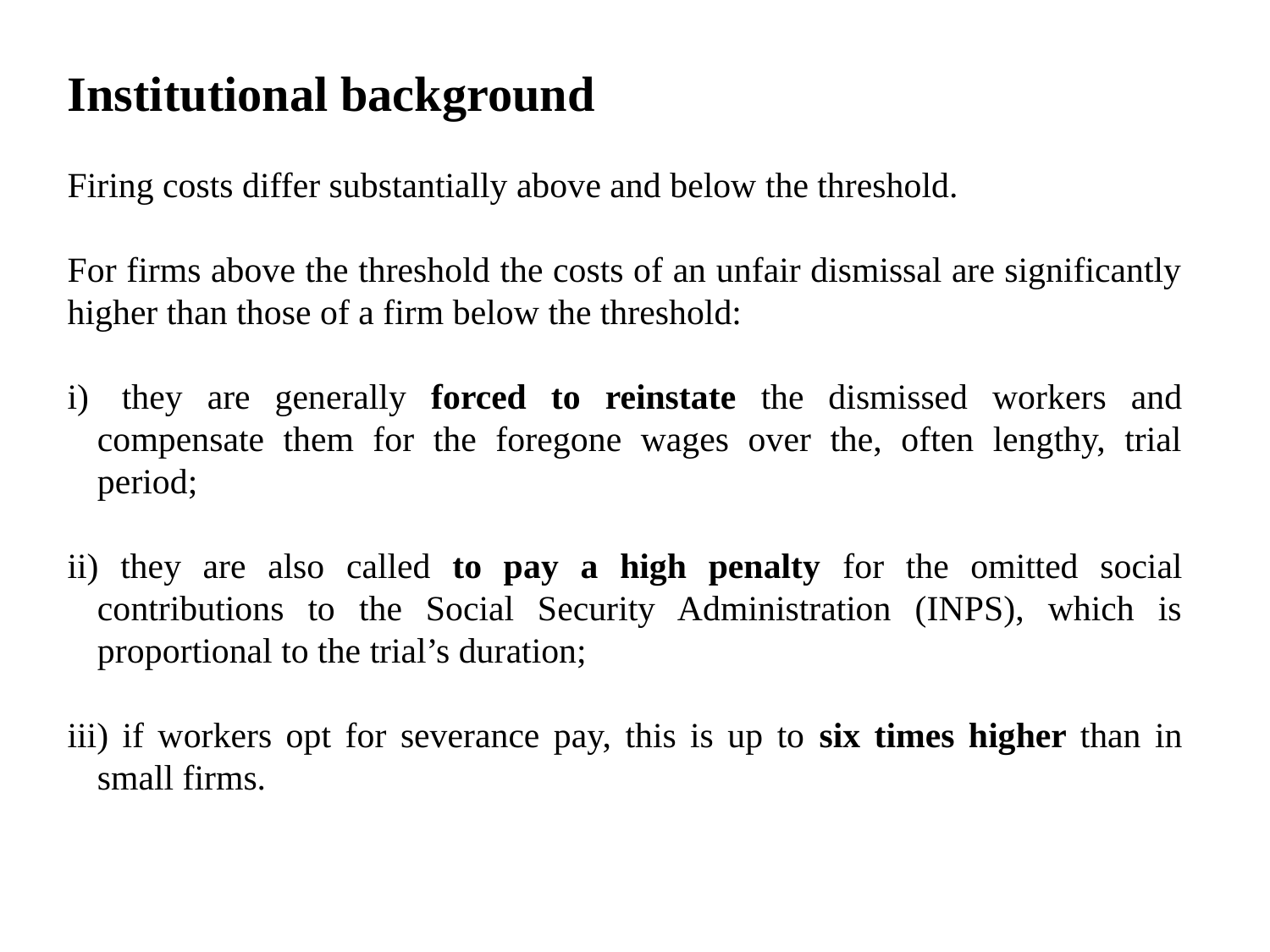

Institutional background
Firing costs differ substantially above and below the threshold.

For firms above the threshold the costs of an unfair dismissal are significantly higher than those of a firm below the threshold:

 they are generally forced to reinstate the dismissed workers and compensate them for the foregone wages over the, often lengthy, trial period;

 they are also called to pay a high penalty for the omitted social contributions to the Social Security Administration (INPS), which is proportional to the trial’s duration;

 if workers opt for severance pay, this is up to six times higher than in small firms.